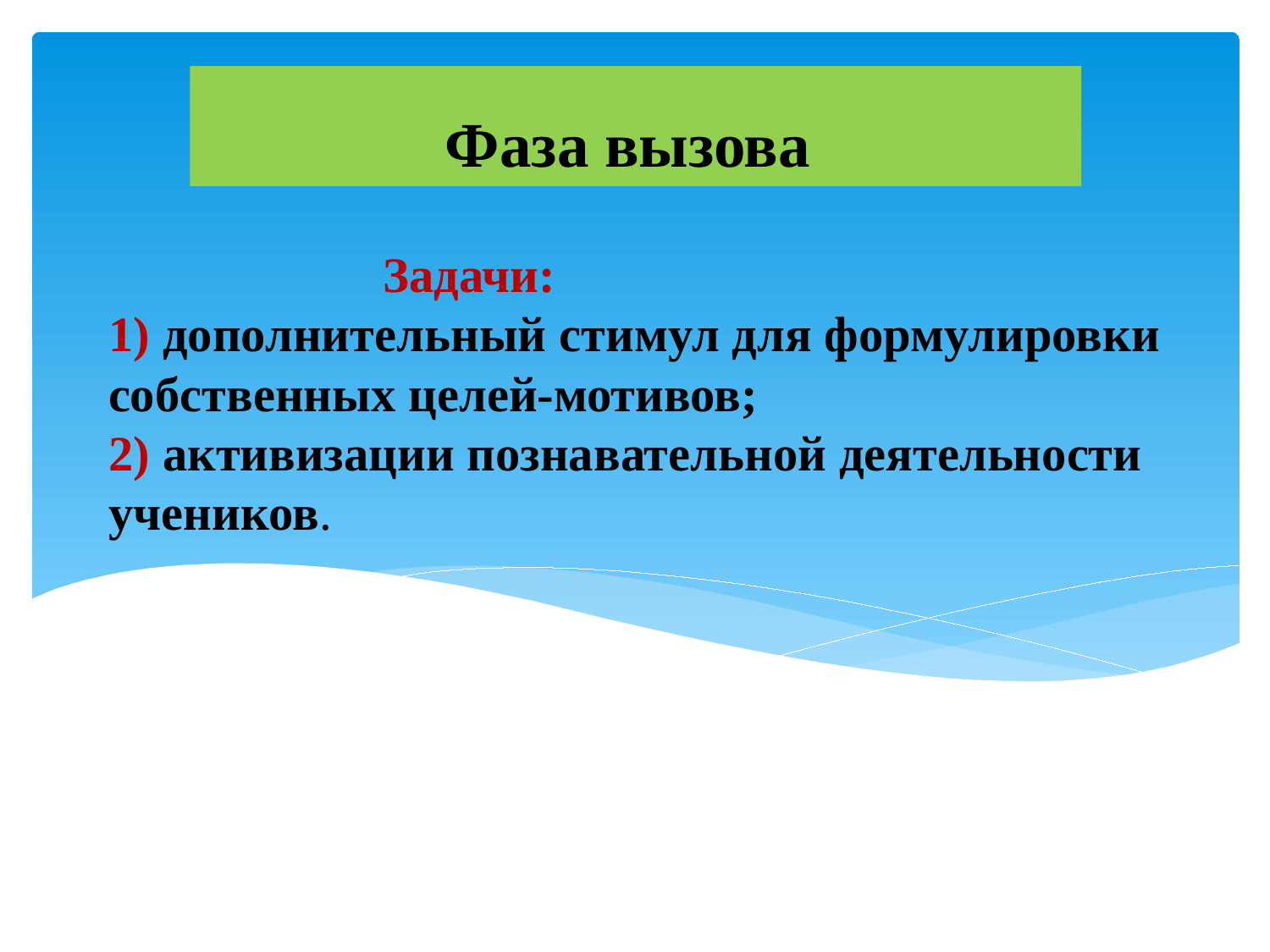

Фаза вызова
# Задачи: 1) дополнительный стимул для формулировки собственных целей-мотивов; 2) активизации познавательной деятельности учеников.